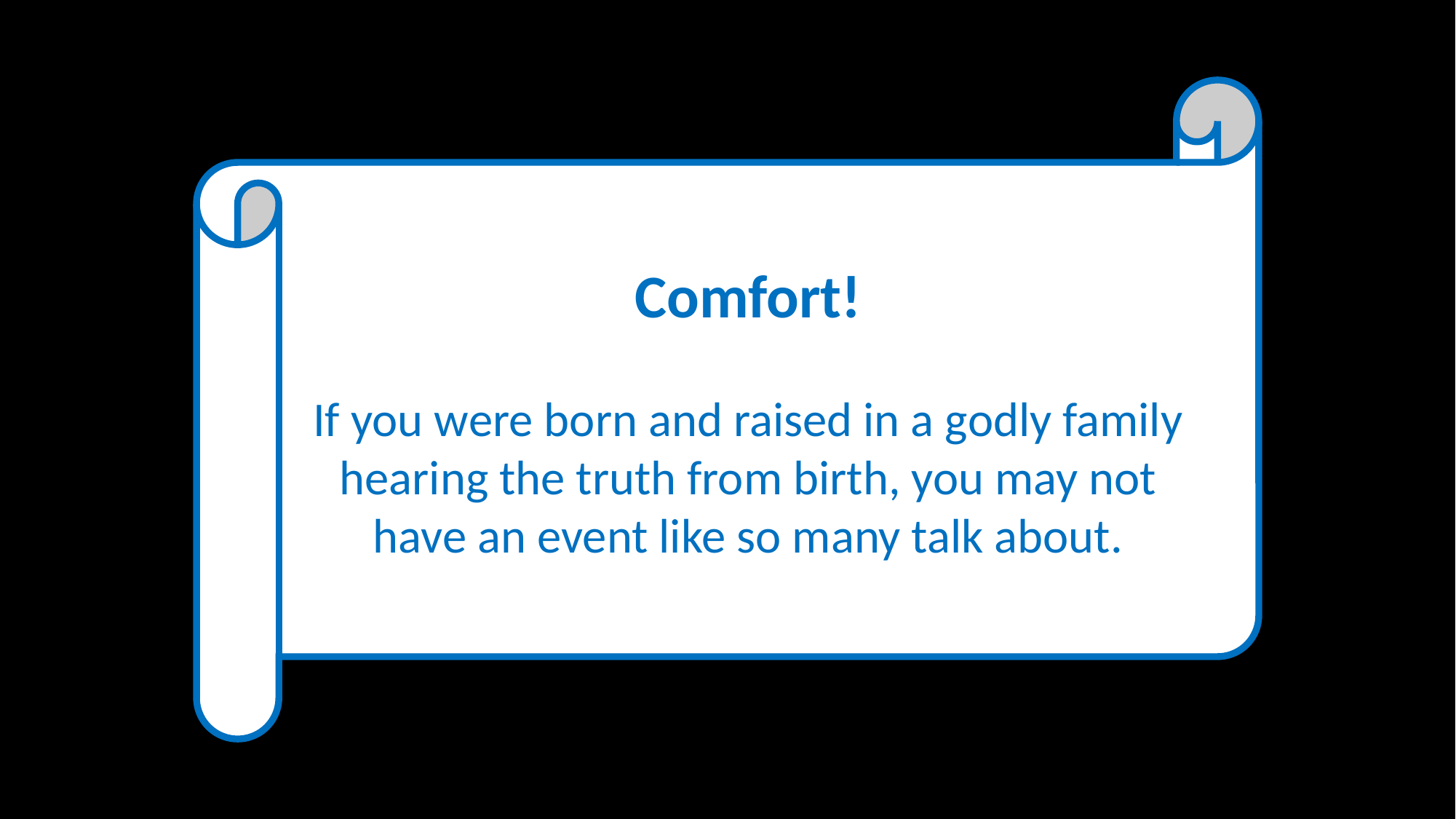

Comfort!

If you were born and raised in a godly family hearing the truth from birth, you may not have an event like so many talk about.